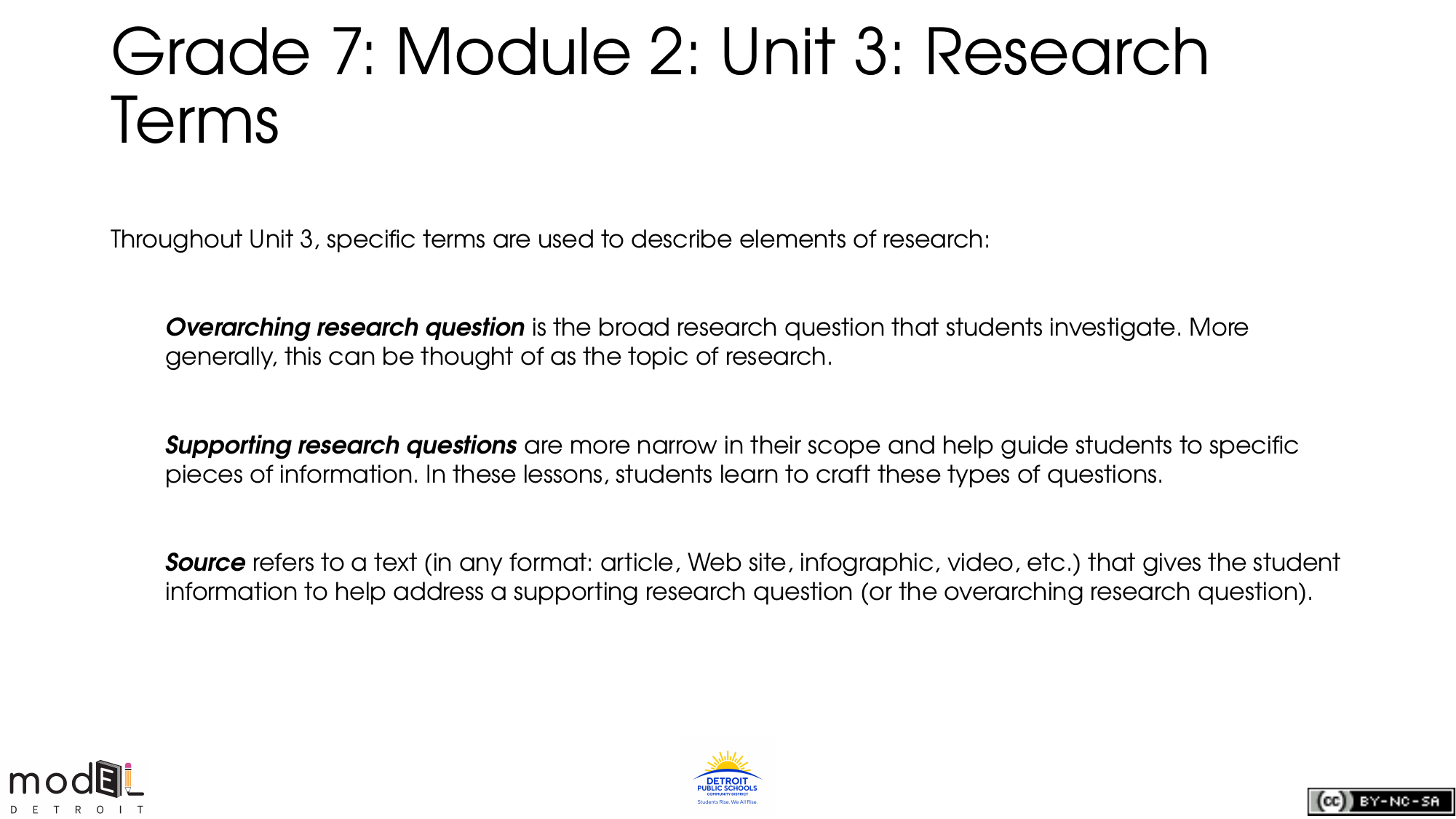

# Grade 7: Module 2: Unit 3: Research Terms

Throughout Unit 3, specific terms are used to describe elements of research:

Overarching research question is the broad research question that students investigate. More generally, this can be thought of as the topic of research.

Supporting research questions are more narrow in their scope and help guide students to specific pieces of information. In these lessons, students learn to craft these types of questions.

Source refers to a text (in any format: article, Web site, infographic, video, etc.) that gives the student information to help address a supporting research question (or the overarching research question).